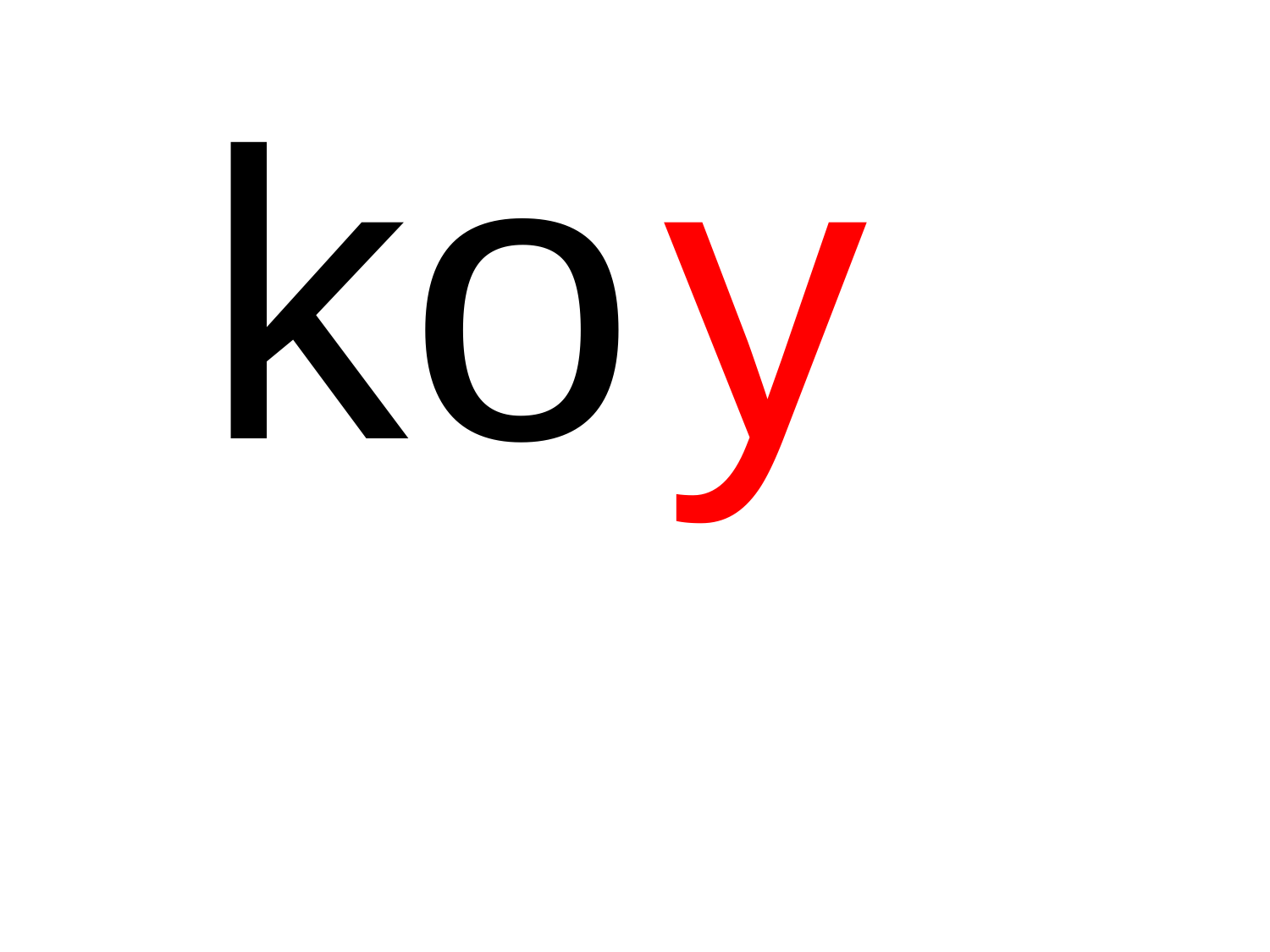

| ko |
| --- |
| y |
| --- |